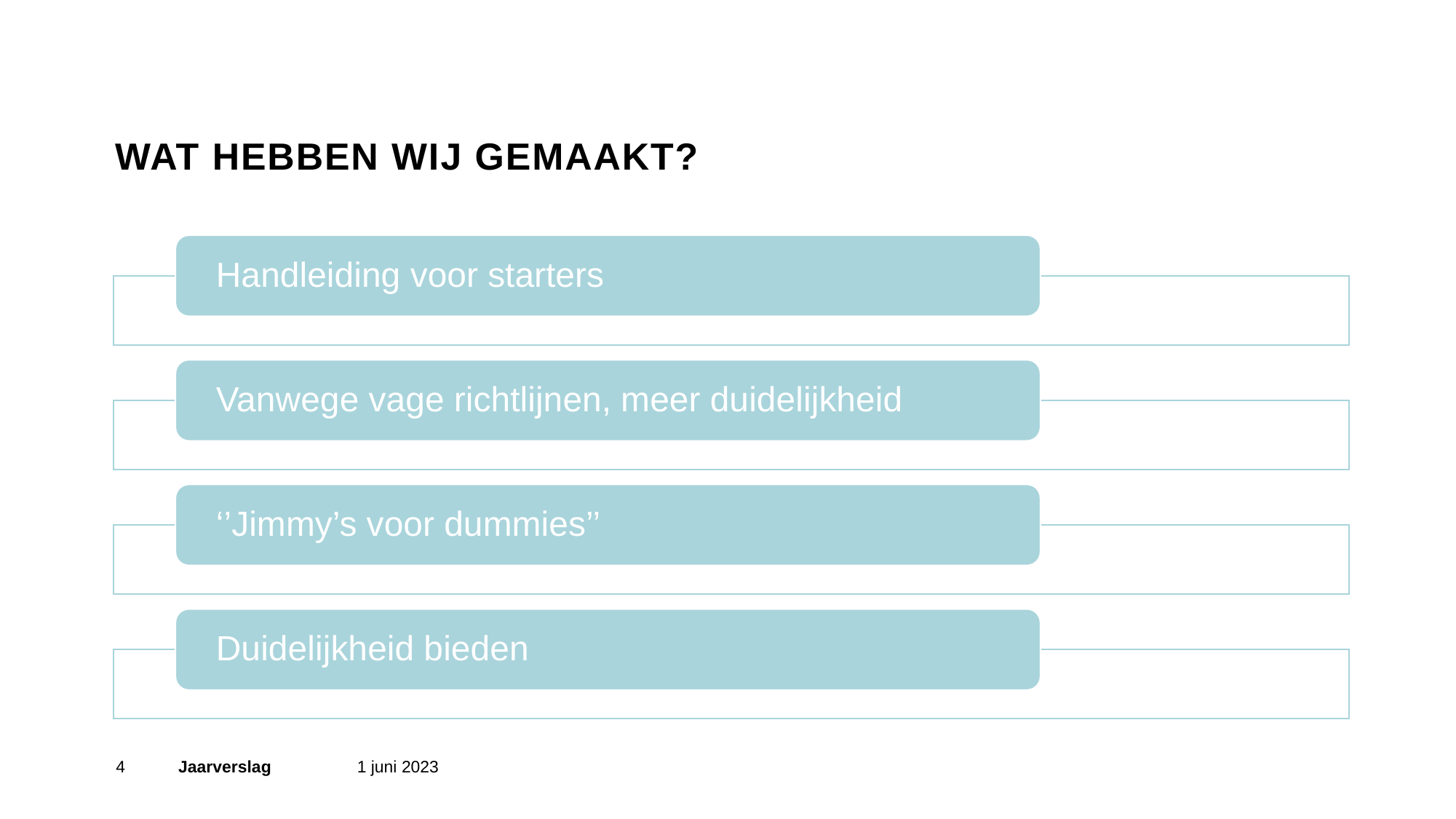

# WAT HEBBEN WIJ GEMAAKT?
Handleiding voor starters
Vanwege vage richtlijnen, meer duidelijkheid
‘’Jimmy’s voor dummies’’
Duidelijkheid bieden
4
Jaarverslag
1 juni 2023